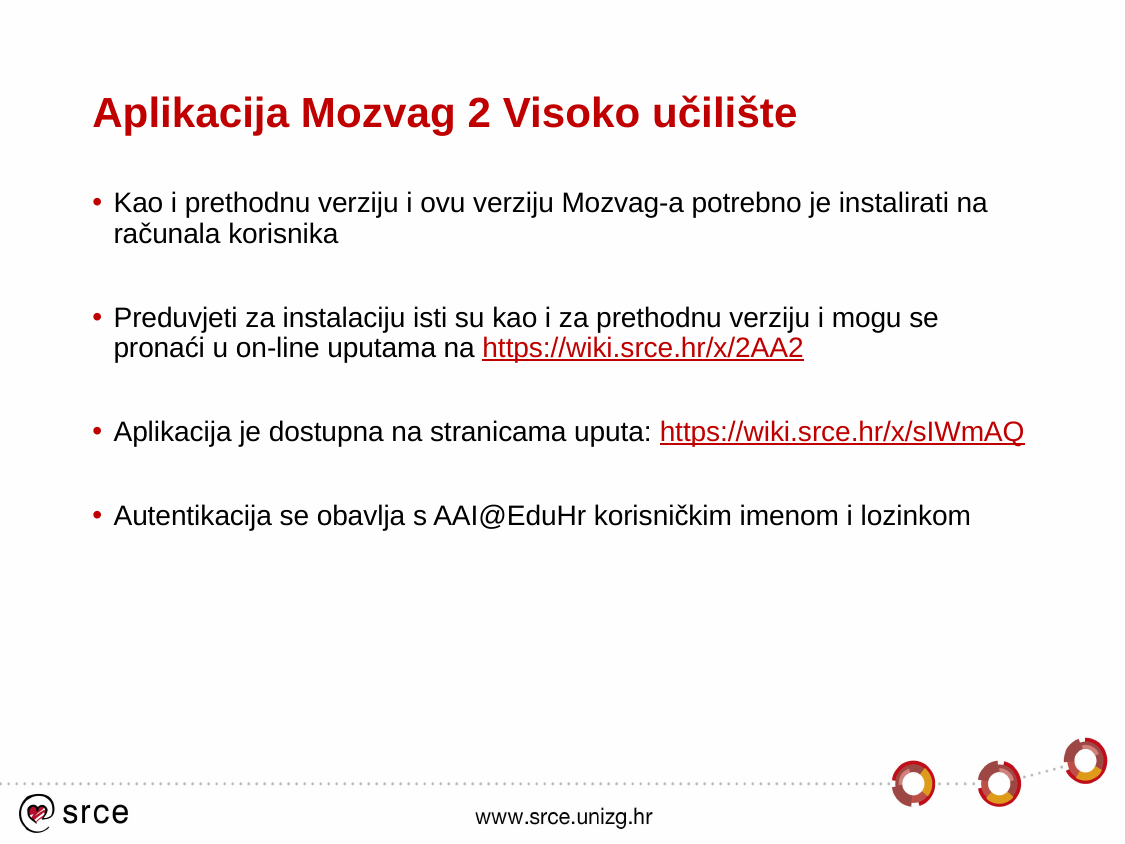

# Aplikacija Mozvag 2 Visoko učilište
Kao i prethodnu verziju i ovu verziju Mozvag-a potrebno je instalirati na računala korisnika

Preduvjeti za instalaciju isti su kao i za prethodnu verziju i mogu se pronaći u on-line uputama na https://wiki.srce.hr/x/2AA2

Aplikacija je dostupna na stranicama uputa: https://wiki.srce.hr/x/sIWmAQ

Autentikacija se obavlja s AAI@EduHr korisničkim imenom i lozinkom